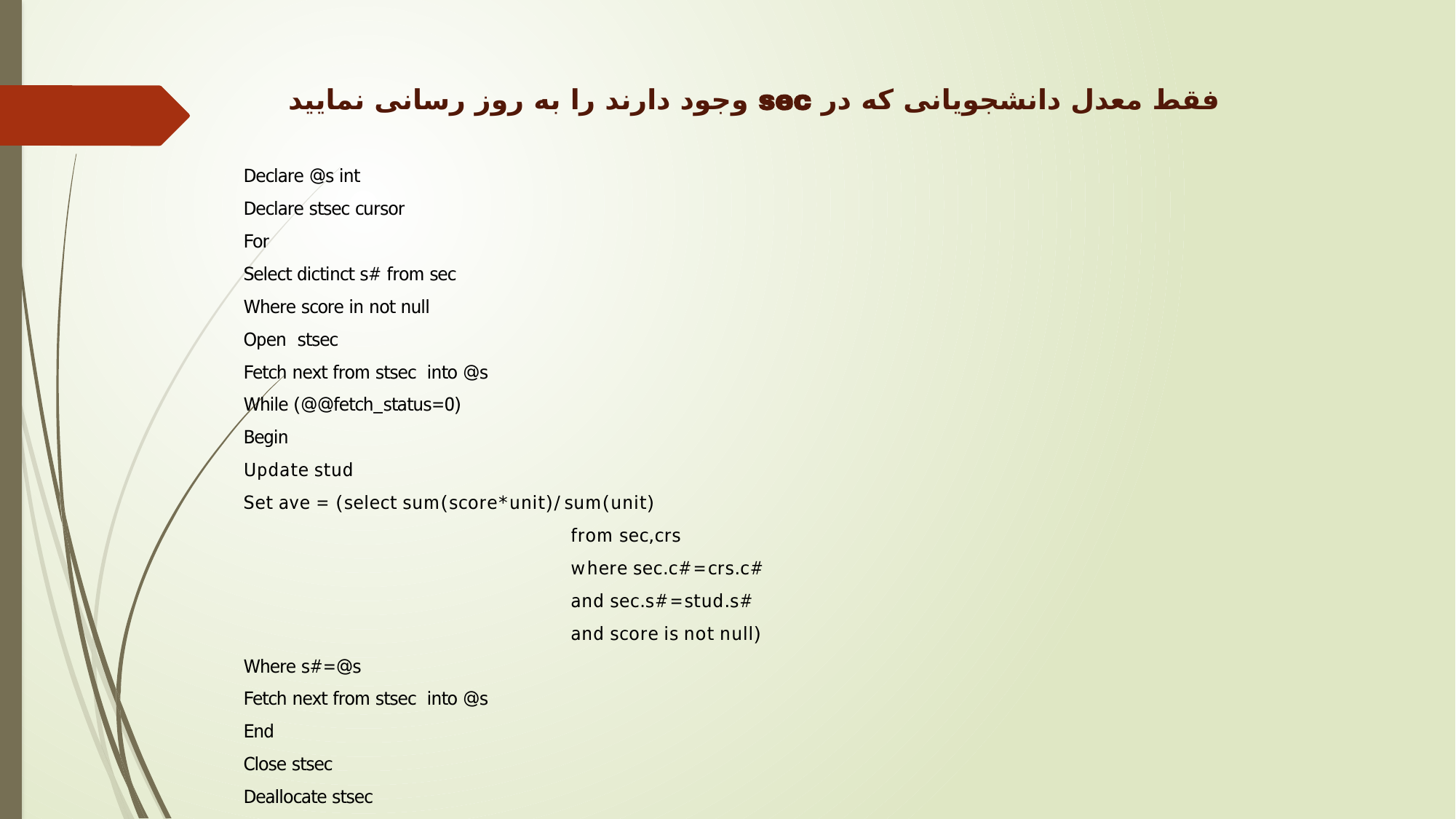

فقط معدل دانشجویانی که در sec وجود دارند را به روز رسانی نمایید
Declare @s int
Declare stsec cursor
For
Select dictinct s# from sec
Where score in not null
Open  stsec
Fetch next from stsec  into @s
While (@@fetch_status=0)
Begin
Update stud
Set ave = (select sum(score*unit)/sum(unit)
			from sec,crs
			where sec.c#=crs.c#
			and sec.s#=stud.s#
			and score is not null)
Where s#=@s
Fetch next from stsec  into @s
End
Close stsec
Deallocate stsec